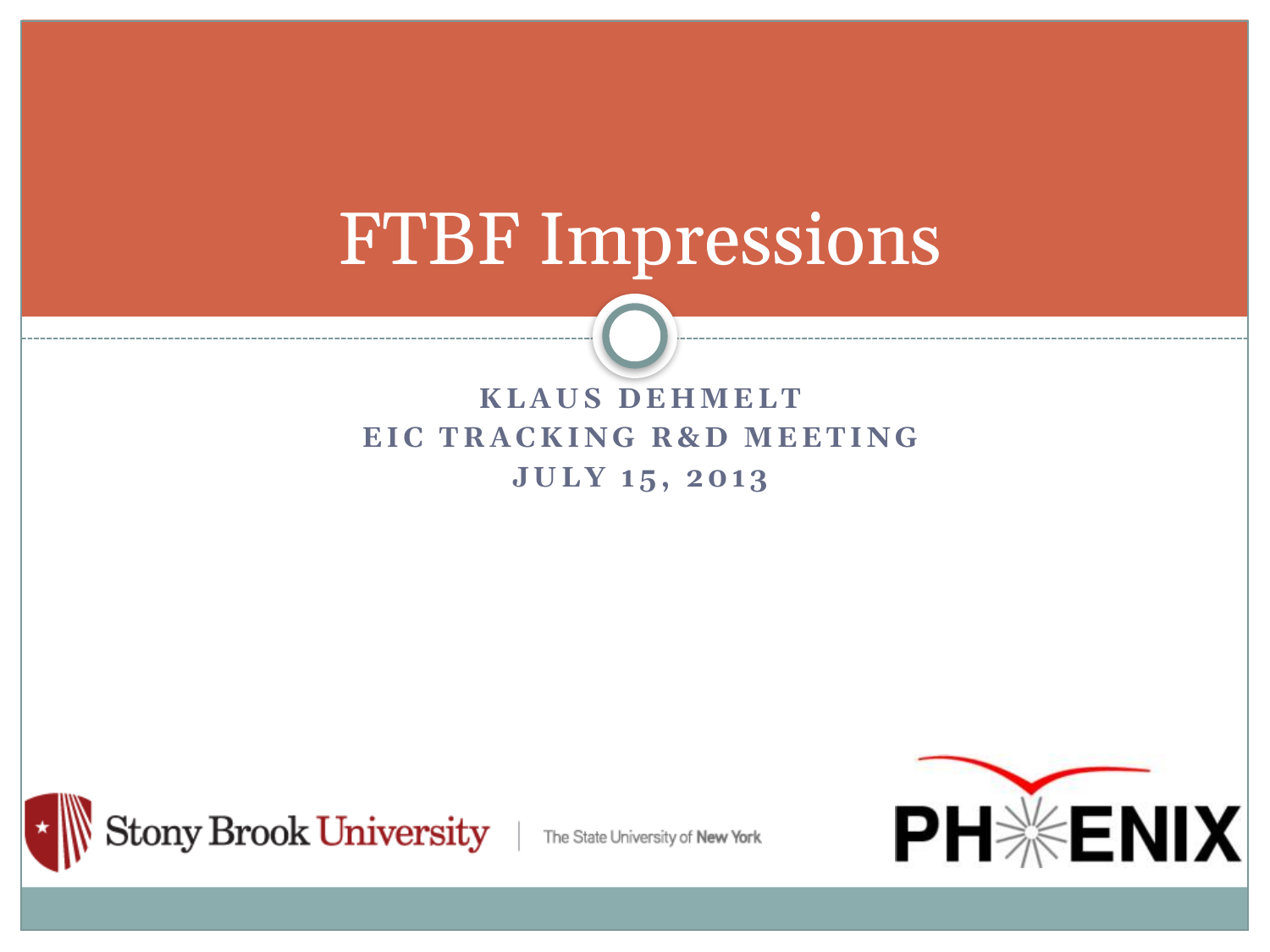

# FTBF Impressions
Klaus Dehmelt
EIC Tracking r&D meeting
July 15, 2013